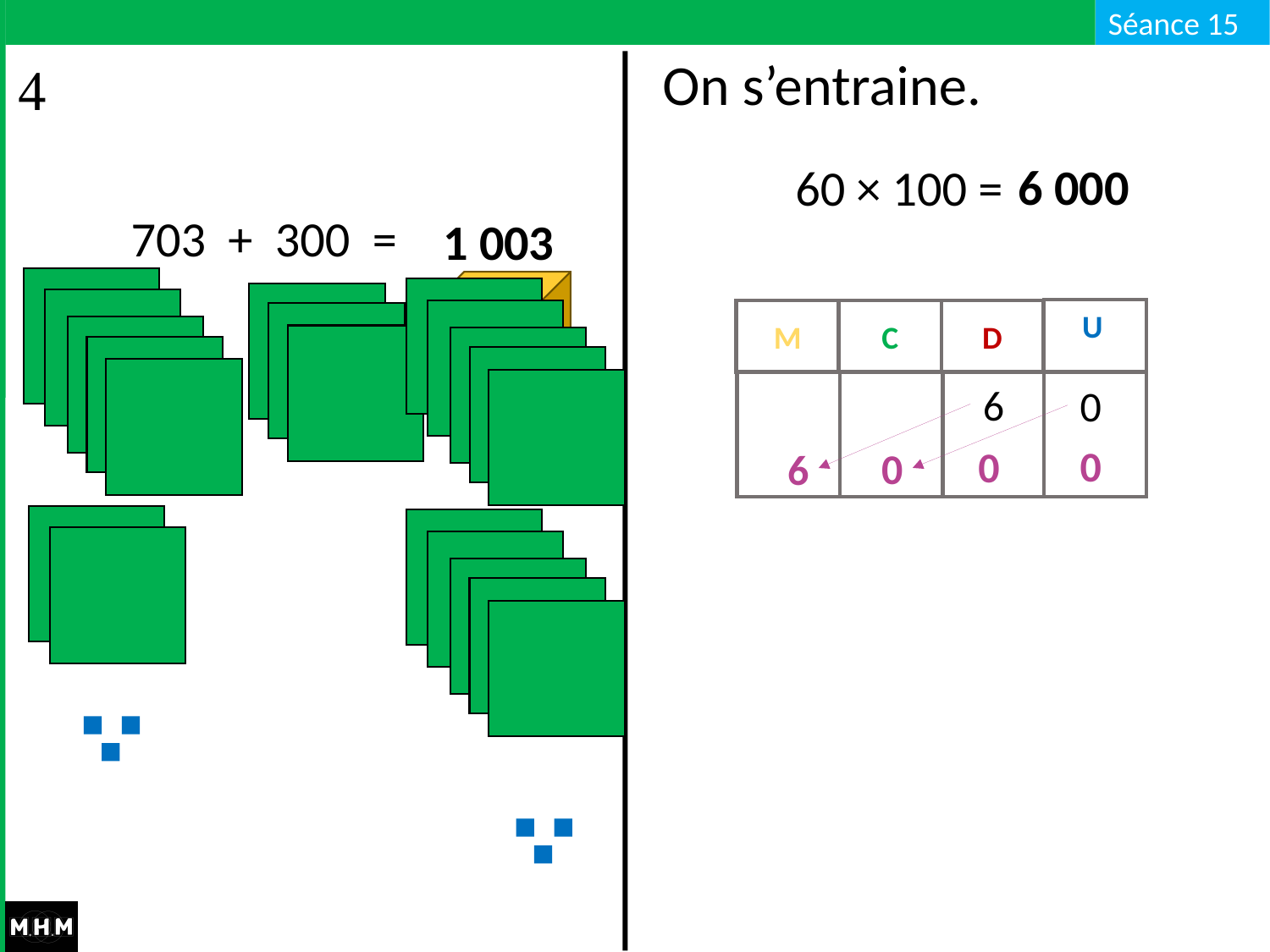

# On s’entraine.

6 000
60 × 100 =
 703  +  300  =
1 003

U

M
C
D

6
0
0
0
0
6